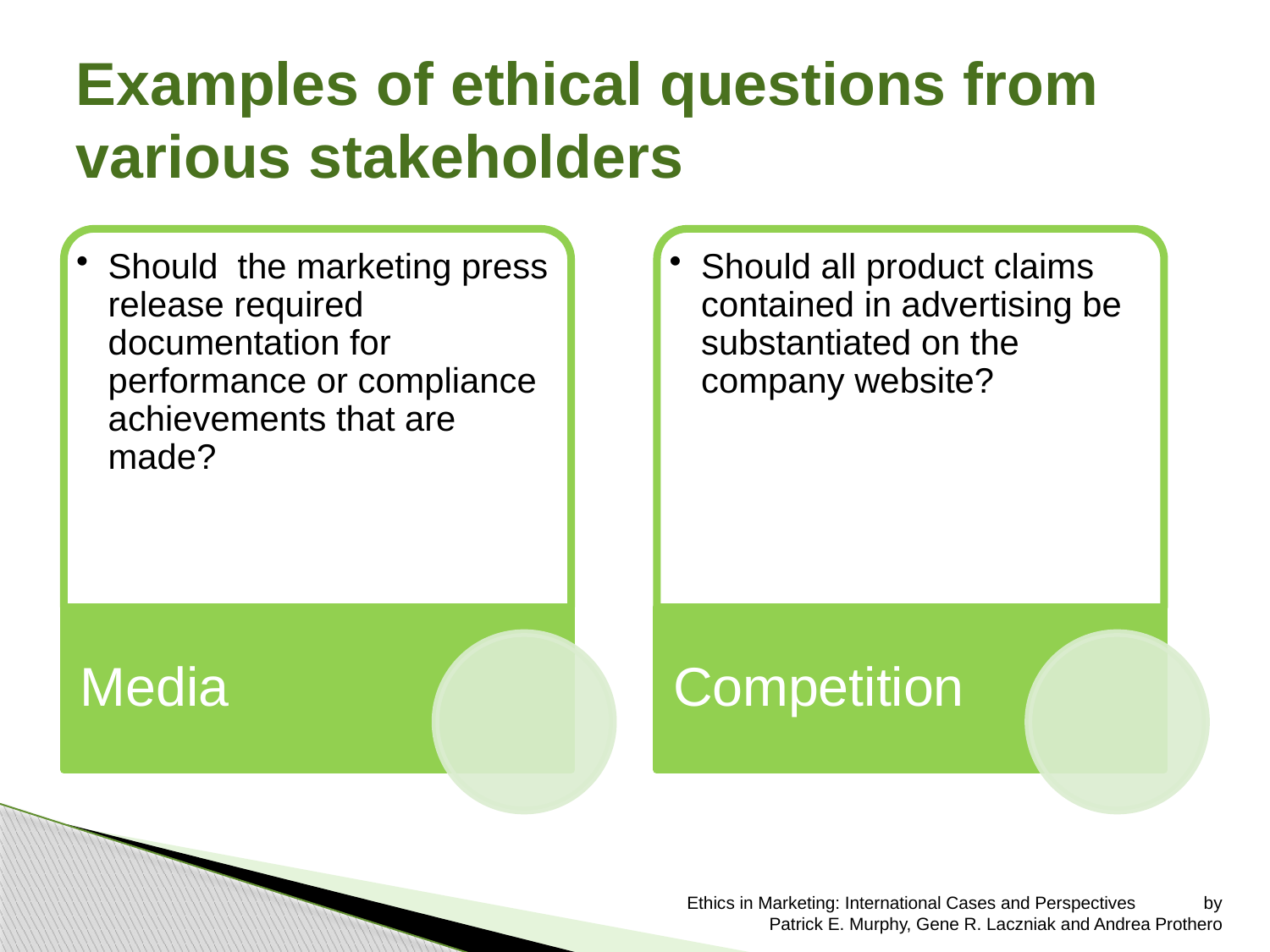

# Examples of ethical questions from various stakeholders
Should  the marketing press release required documentation for performance or compliance achievements that are made?
Media
Should all product claims contained in advertising be substantiated on the company website?
Competition
     Ethics in Marketing: International Cases and Perspectives              by Patrick E. Murphy, Gene R. Laczniak and Andrea Prothero